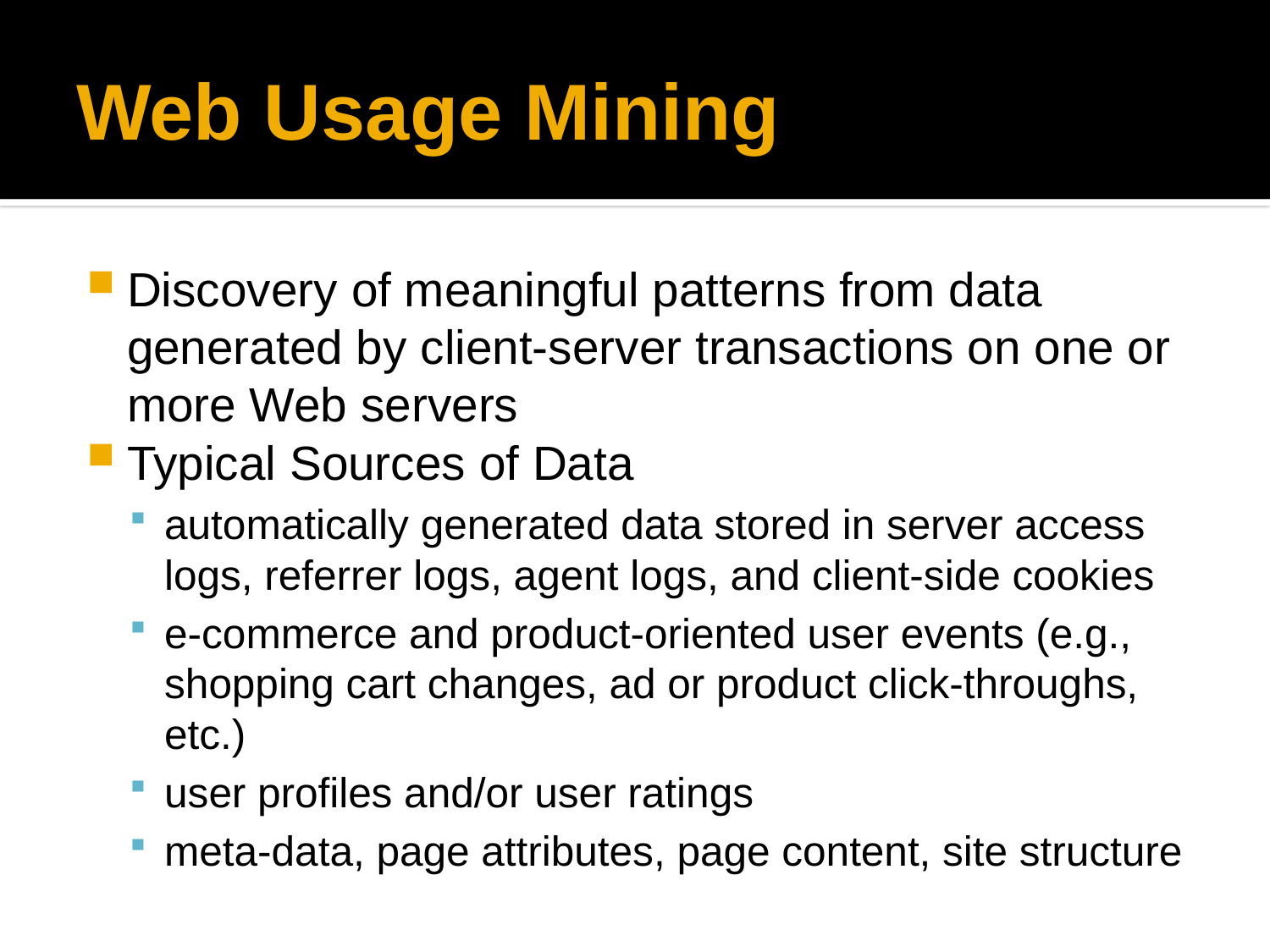

# Web Usage Mining
Discovery of meaningful patterns from data generated by client-server transactions on one or more Web servers
Typical Sources of Data
automatically generated data stored in server access logs, referrer logs, agent logs, and client-side cookies
e-commerce and product-oriented user events (e.g., shopping cart changes, ad or product click-throughs, etc.)
user profiles and/or user ratings
meta-data, page attributes, page content, site structure